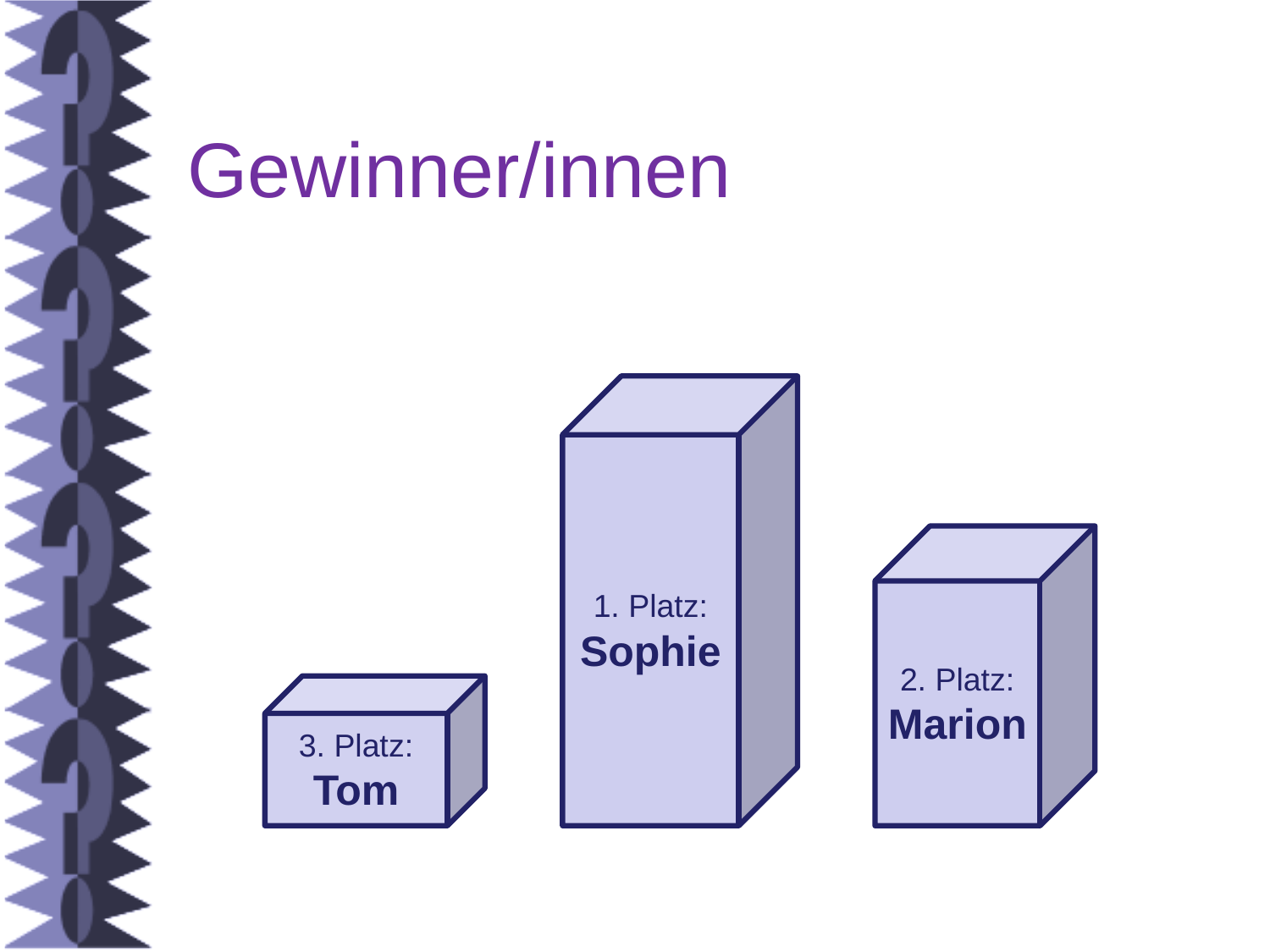

# Gewinner/innen
1. Platz:
Sophie
2. Platz:
Marion
3. Platz:
Tom